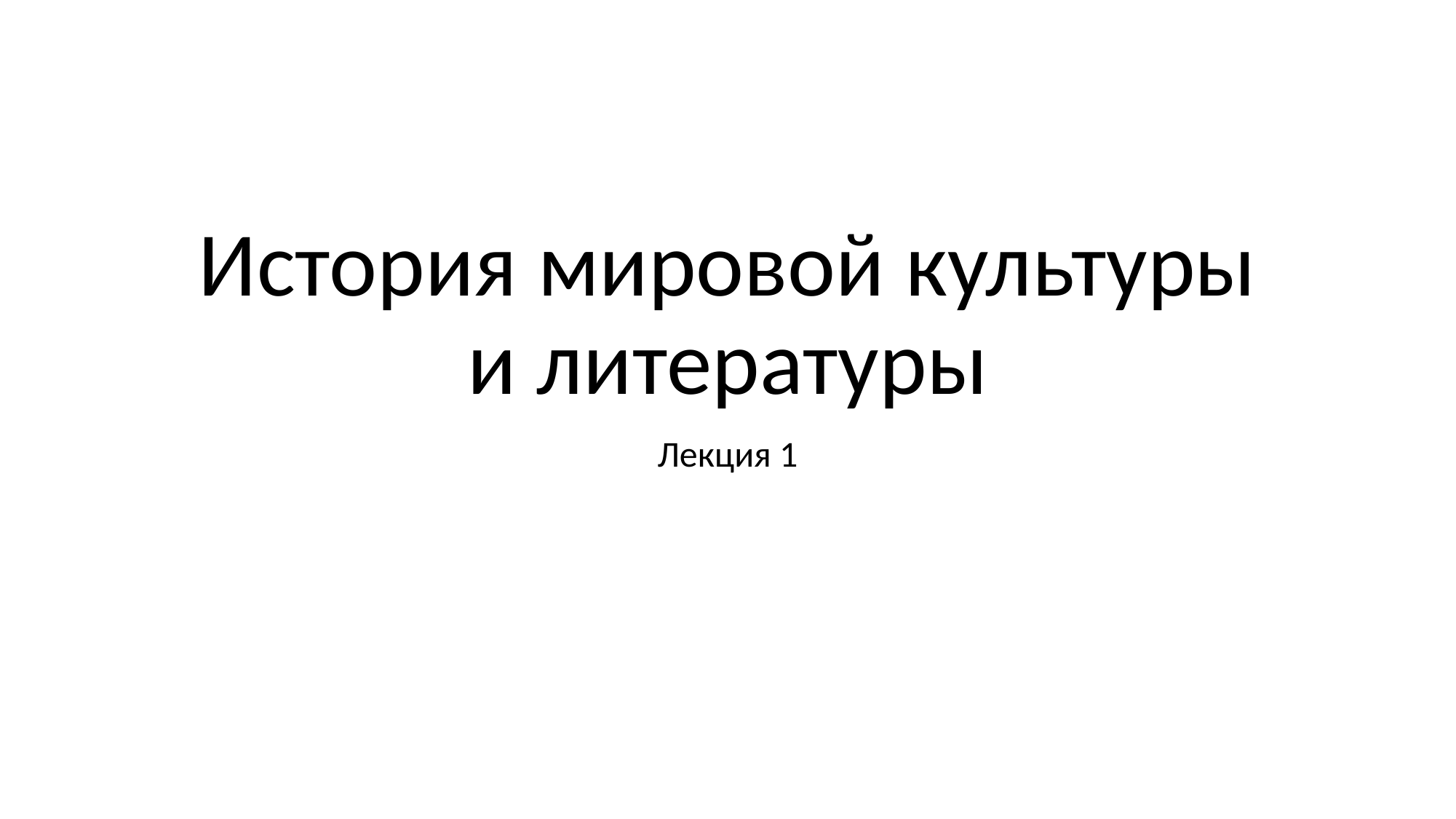

# История мировой культуры и литературы
Лекция 1